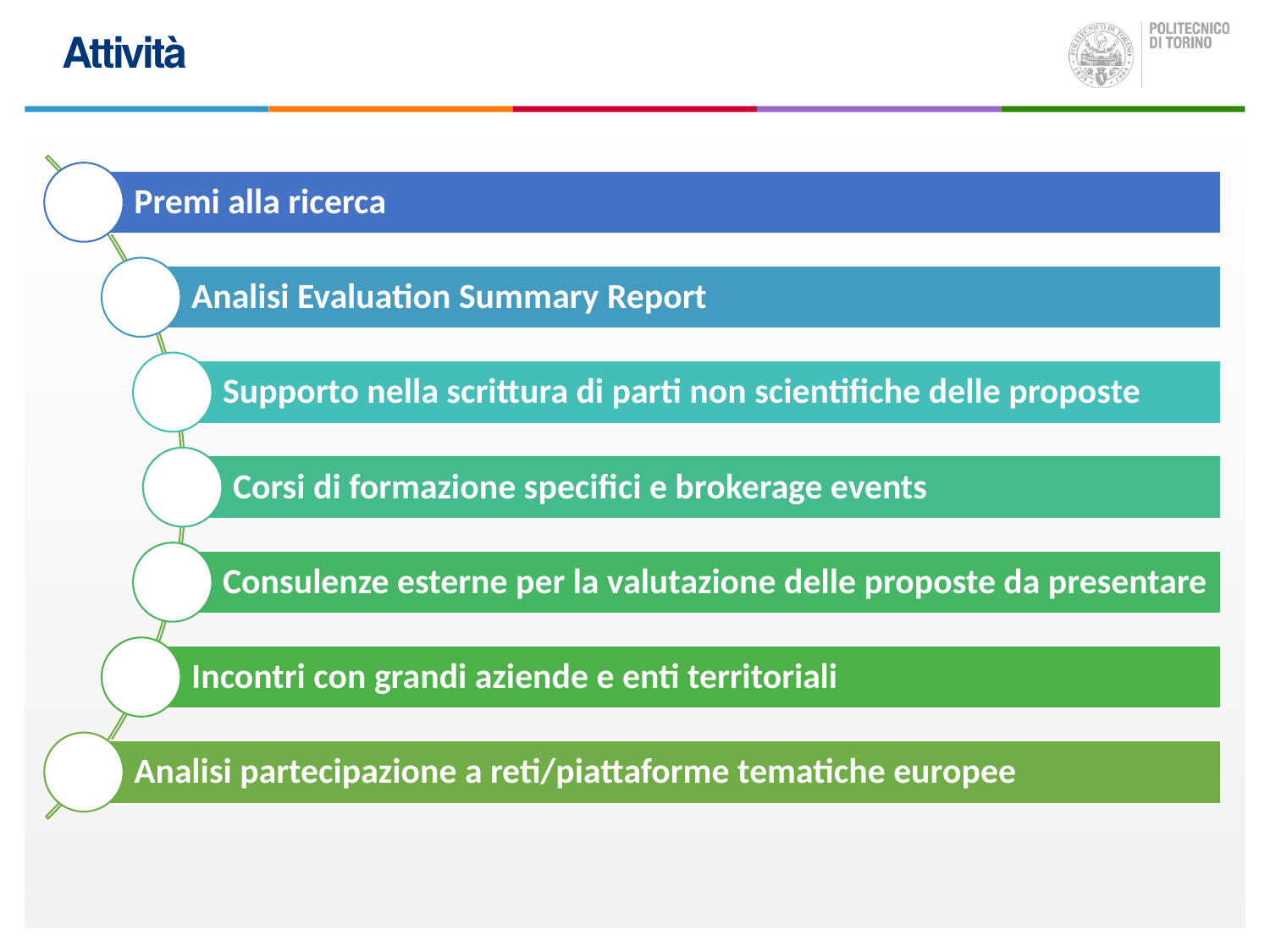

# Attività
Premi alla ricerca
Analisi Evaluation Summary Report
Supporto nella scrittura di parti non scientifiche delle proposte
Corsi di formazione specifici e brokerage events
Consulenze esterne per la valutazione delle proposte da presentare
Incontri con grandi aziende e enti territoriali
Analisi partecipazione a reti/piattaforme tematiche europee